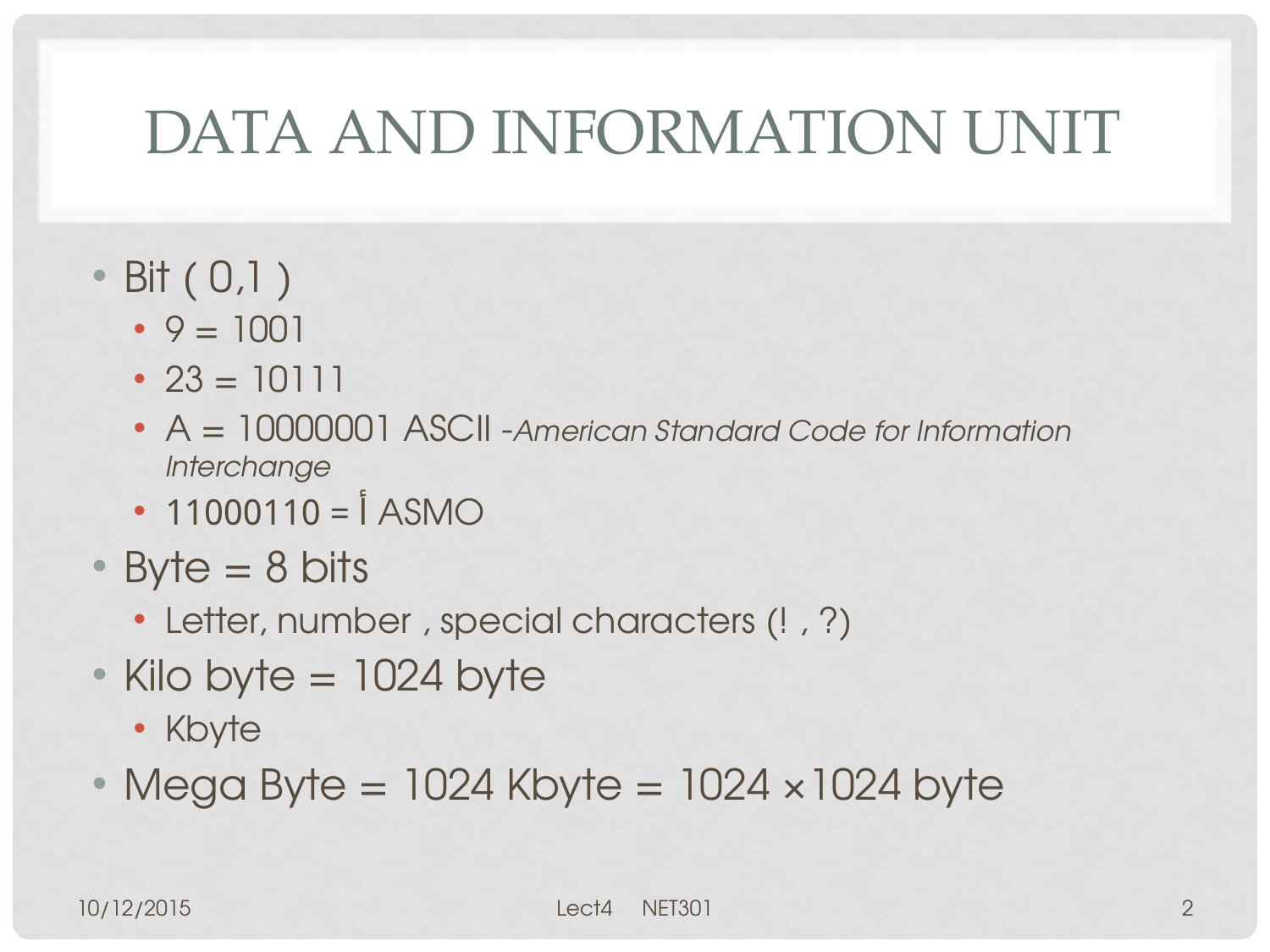

# Data and information unit
Bit ( 0,1 )
9 = 1001
23 = 10111
A = 10000001 ASCII -American Standard Code for Information Interchange
أ = 11000110 ASMO
Byte = 8 bits
Letter, number , special characters (! , ?)
Kilo byte = 1024 byte
Kbyte
Mega Byte = 1024 Kbyte = 1024 ×1024 byte
10/12/2015
Lect4     NET301
2